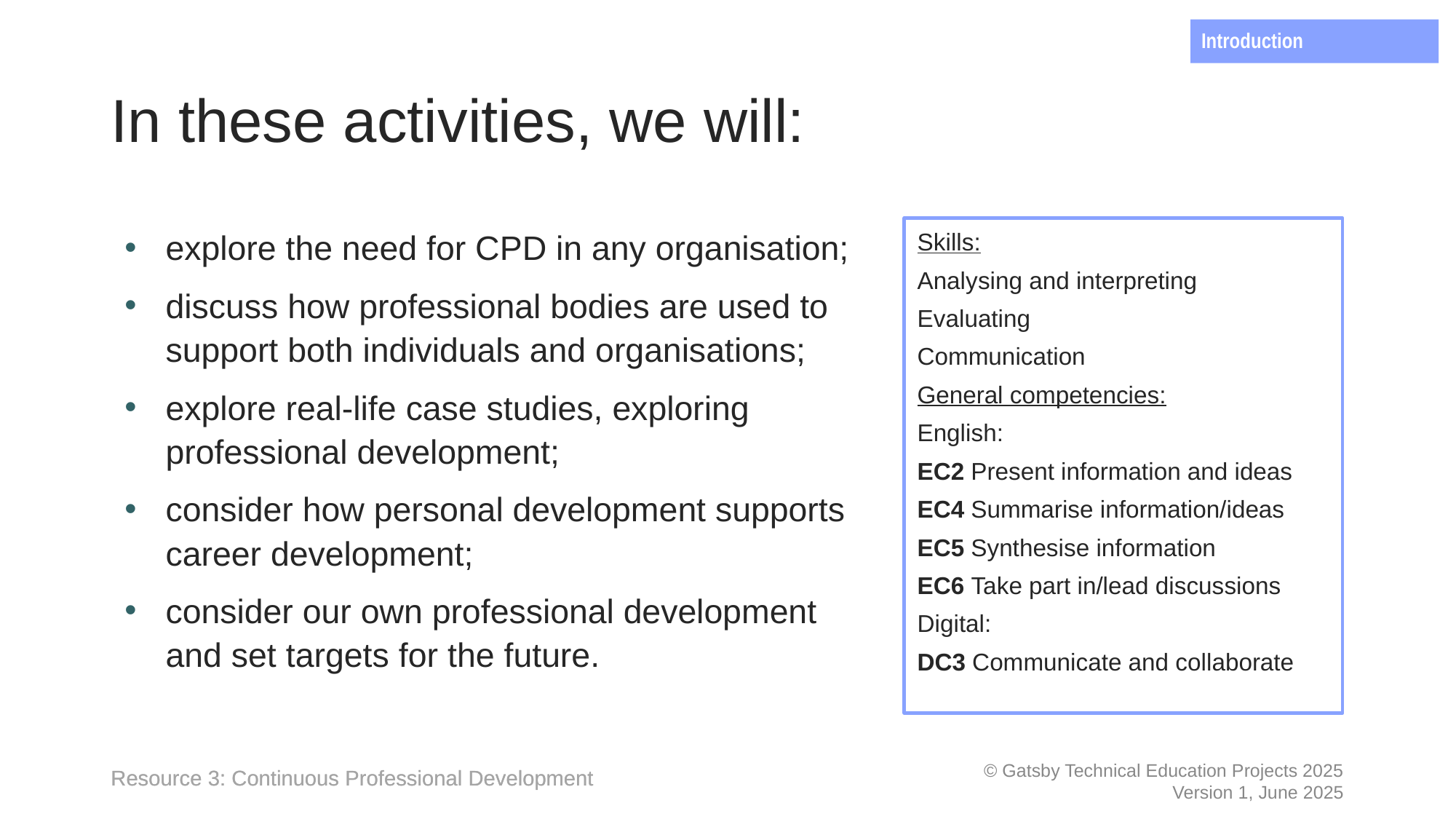

Introduction
# In these activities, we will:
explore the need for CPD in any organisation;
discuss how professional bodies are used to support both individuals and organisations;
explore real-life case studies, exploring professional development;
consider how personal development supports career development;
consider our own professional development and set targets for the future.
Skills:
Analysing and interpreting
Evaluating
Communication
General competencies:
English:
EC2 Present information and ideas
EC4 Summarise information/ideas
EC5 Synthesise information
EC6 Take part in/lead discussions
Digital:
DC3 Communicate and collaborate
Resource 3: Continuous Professional Development